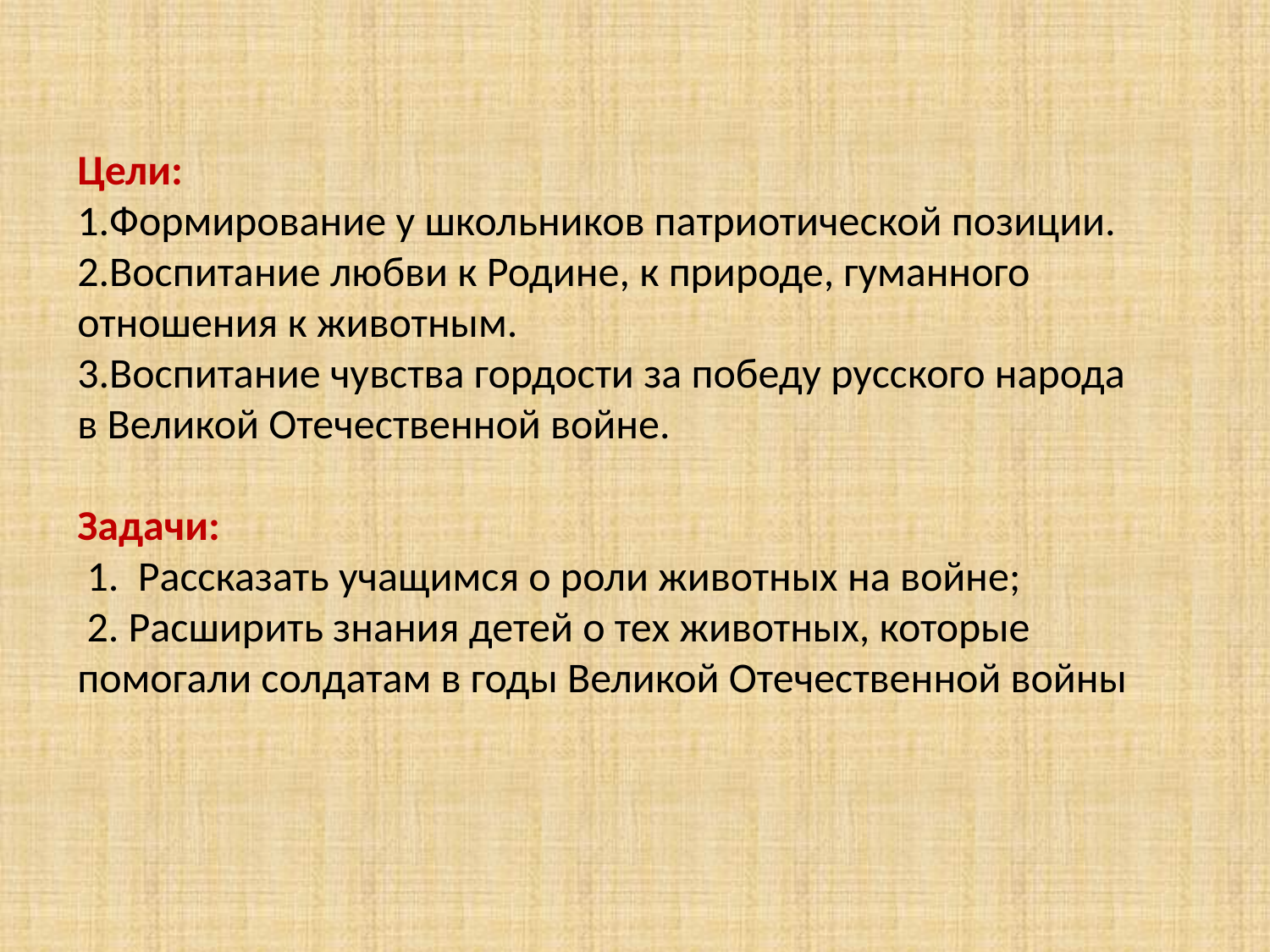

Цели:
1.Формирование у школьников патриотической позиции.
2.Воспитание любви к Родине, к природе, гуманного отношения к животным.
3.Воспитание чувства гордости за победу русского народа в Великой Отечественной войне.

Задачи:
 1.  Рассказать учащимся о роли животных на войне;
 2. Расширить знания детей о тех животных, которые помогали солдатам в годы Великой Отечественной войны